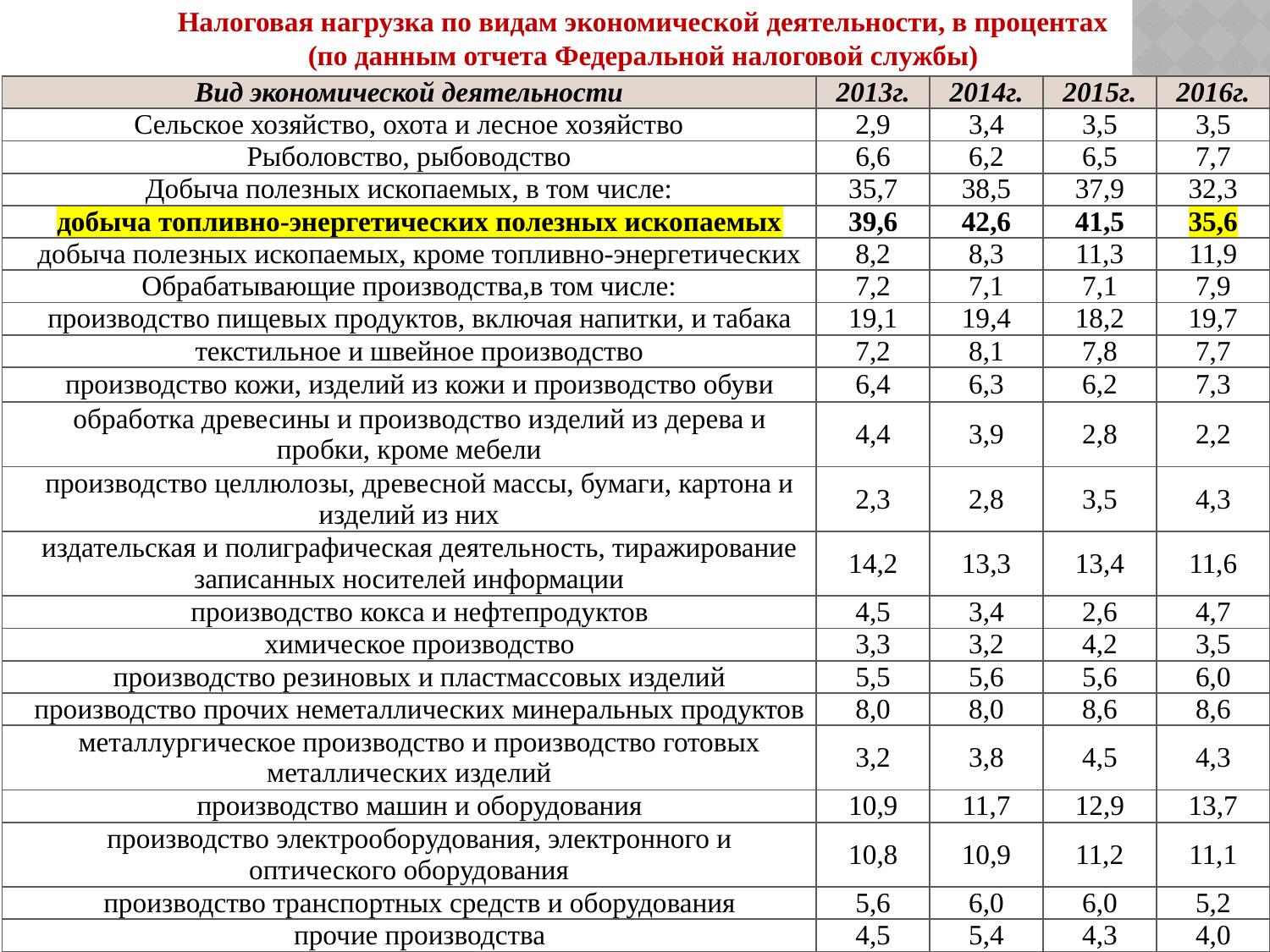

Налоговая нагрузка по видам экономической деятельности, в процентах
(по данным отчета Федеральной налоговой службы)

| Вид экономической деятельности | 2013г. | 2014г. | 2015г. | 2016г. |
| --- | --- | --- | --- | --- |
| Сельское хозяйство, охота и лесное хозяйство | 2,9 | 3,4 | 3,5 | 3,5 |
| Рыболовство, рыбоводство | 6,6 | 6,2 | 6,5 | 7,7 |
| Добыча полезных ископаемых, в том числе: | 35,7 | 38,5 | 37,9 | 32,3 |
| добыча топливно-энергетических полезных ископаемых | 39,6 | 42,6 | 41,5 | 35,6 |
| добыча полезных ископаемых, кроме топливно-энергетических | 8,2 | 8,3 | 11,3 | 11,9 |
| Обрабатывающие производства,в том числе: | 7,2 | 7,1 | 7,1 | 7,9 |
| производство пищевых продуктов, включая напитки, и табака | 19,1 | 19,4 | 18,2 | 19,7 |
| текстильное и швейное производство | 7,2 | 8,1 | 7,8 | 7,7 |
| производство кожи, изделий из кожи и производство обуви | 6,4 | 6,3 | 6,2 | 7,3 |
| обработка древесины и производство изделий из дерева и пробки, кроме мебели | 4,4 | 3,9 | 2,8 | 2,2 |
| производство целлюлозы, древесной массы, бумаги, картона и изделий из них | 2,3 | 2,8 | 3,5 | 4,3 |
| издательская и полиграфическая деятельность, тиражирование записанных носителей информации | 14,2 | 13,3 | 13,4 | 11,6 |
| производство кокса и нефтепродуктов | 4,5 | 3,4 | 2,6 | 4,7 |
| химическое производство | 3,3 | 3,2 | 4,2 | 3,5 |
| производство резиновых и пластмассовых изделий | 5,5 | 5,6 | 5,6 | 6,0 |
| производство прочих неметаллических минеральных продуктов | 8,0 | 8,0 | 8,6 | 8,6 |
| металлургическое производство и производство готовых металлических изделий | 3,2 | 3,8 | 4,5 | 4,3 |
| производство машин и оборудования | 10,9 | 11,7 | 12,9 | 13,7 |
| производство электрооборудования, электронного и оптического оборудования | 10,8 | 10,9 | 11,2 | 11,1 |
| производство транспортных средств и оборудования | 5,6 | 6,0 | 6,0 | 5,2 |
| прочие производства | 4,5 | 5,4 | 4,3 | 4,0 |
12